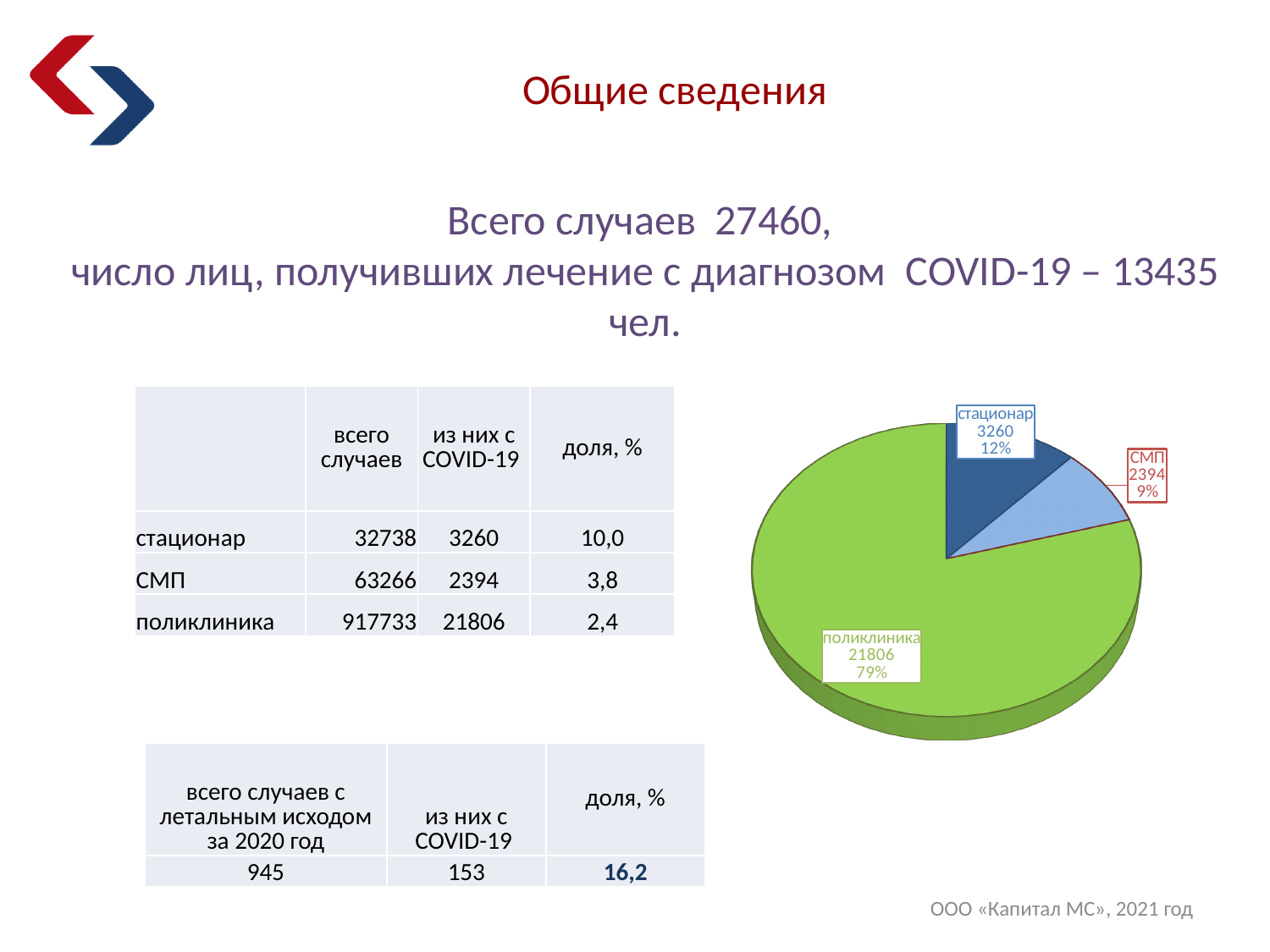

Общие сведения
Всего случаев  27460,
число лиц, получивших лечение с диагнозом  COVID-19 – 13435 чел.

[unsupported chart]

|  | всего случаев | из них с COVID-19 | доля, % |
| --- | --- | --- | --- |
| стационар | 32738 | 3260 | 10,0 |
| СМП | 63266 | 2394 | 3,8 |
| поликлиника | 917733 | 21806 | 2,4 |
.
| всего случаев с летальным исходом за 2020 год | из них с COVID-19 | доля, % |
| --- | --- | --- |
| 945 | 153 | 16,2 |
ООО «Капитал МС», 2021 год